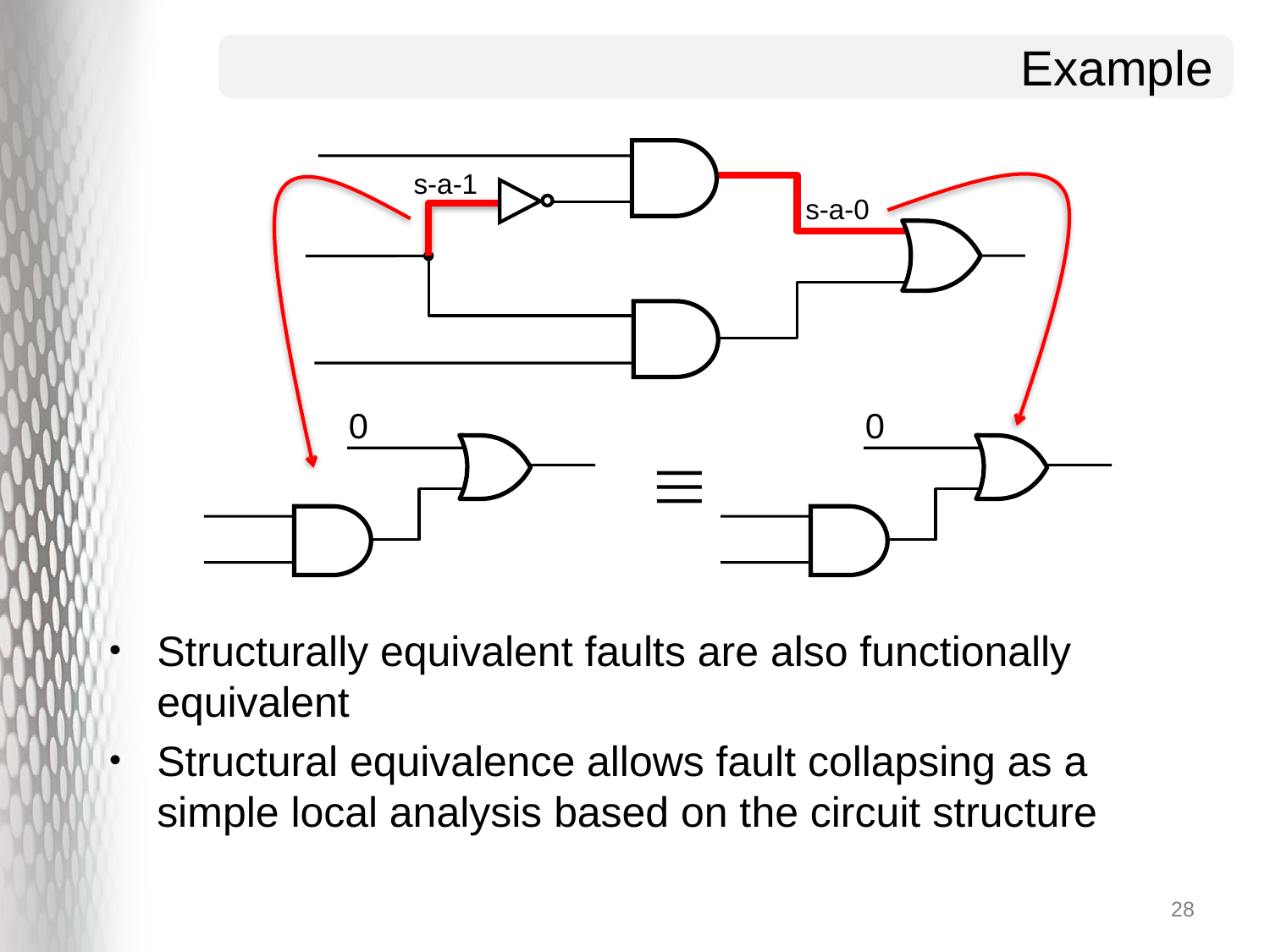

# Example

s-a-1

s-a-0

0

0

≡
Structurally equivalent faults are also functionally equivalent
Structural equivalence allows fault collapsing as a simple local analysis based on the circuit structure